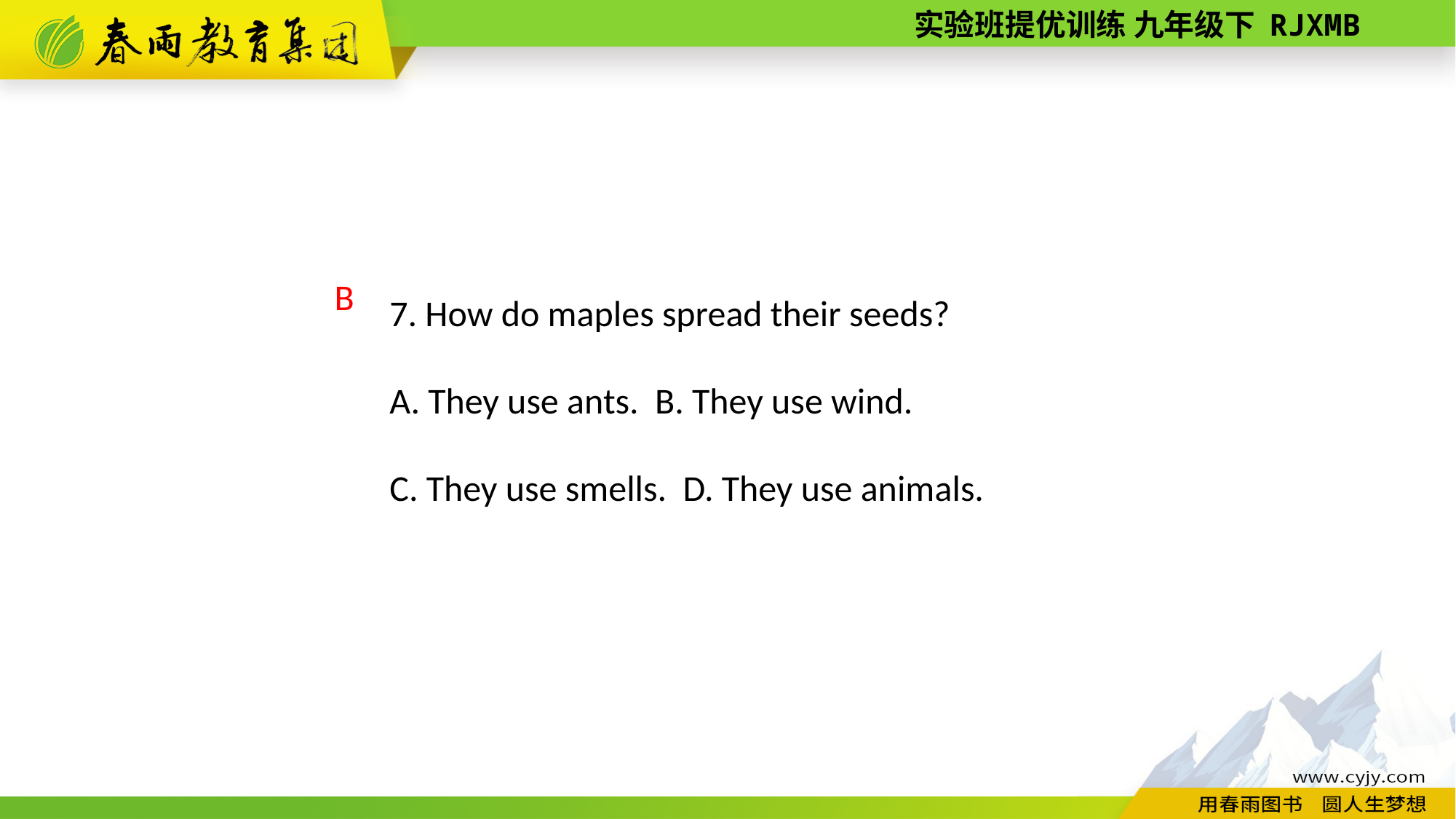

7. How do maples spread their seeds?
A. They use ants.  B. They use wind.
C. They use smells.  D. They use animals.
B